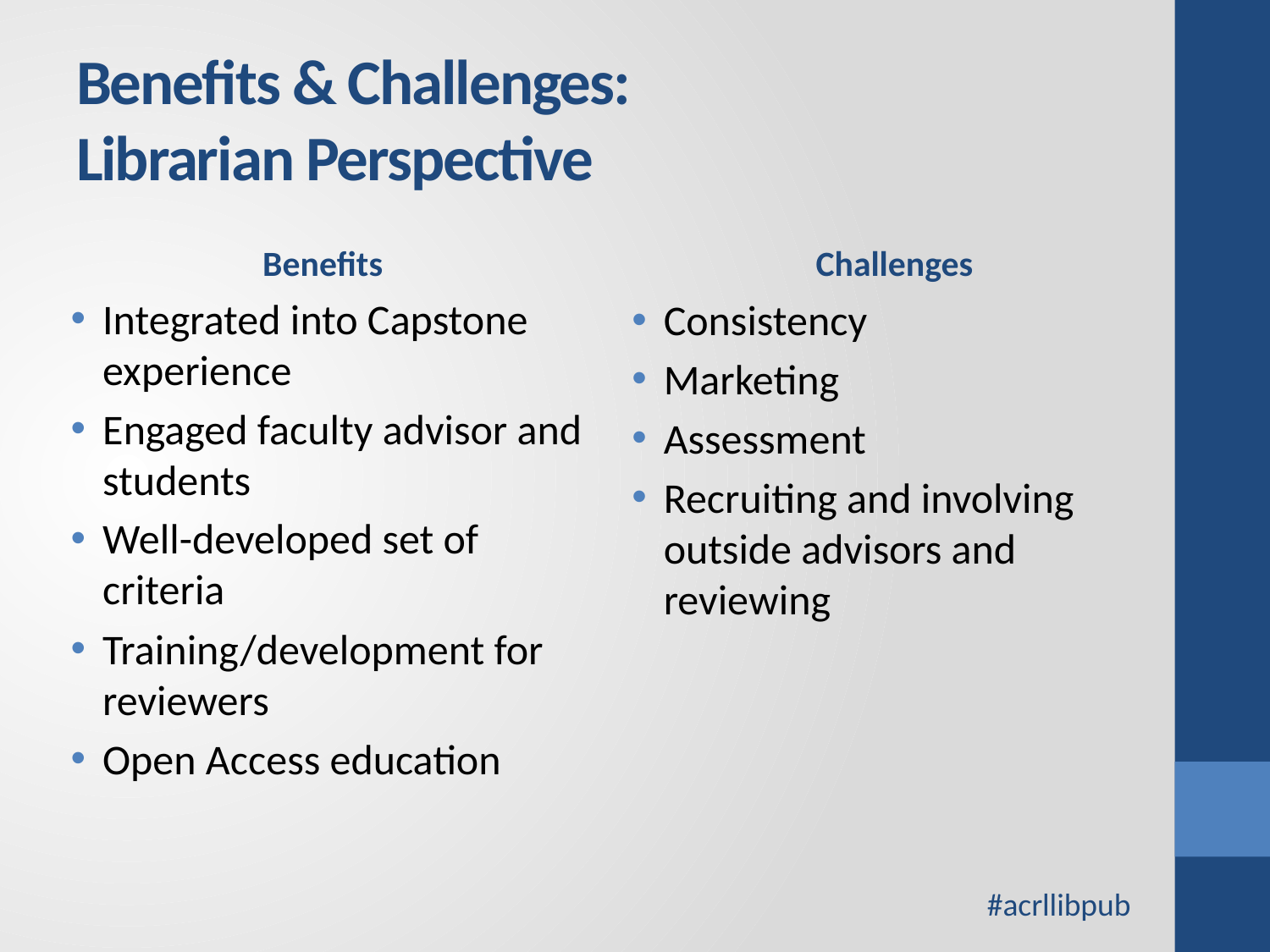

# Benefits & Challenges: Librarian Perspective
Benefits
Challenges
Integrated into Capstone experience
Engaged faculty advisor and students
Well-developed set of criteria
Training/development for reviewers
Open Access education
Consistency
Marketing
Assessment
Recruiting and involving outside advisors and reviewing
#acrllibpub